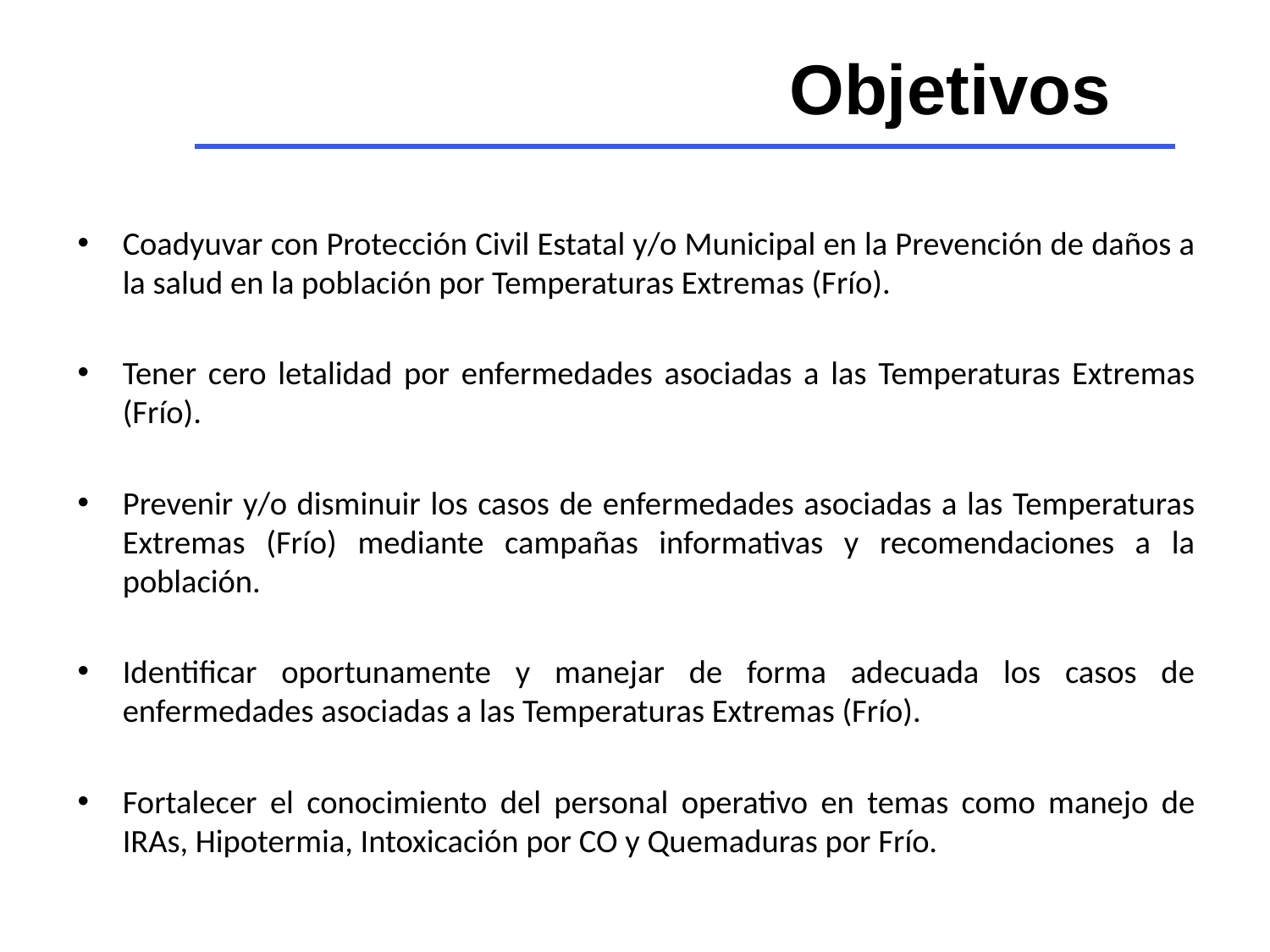

# Objetivos
Coadyuvar con Protección Civil Estatal y/o Municipal en la Prevención de daños a la salud en la población por Temperaturas Extremas (Frío).

Tener cero letalidad por enfermedades asociadas a las Temperaturas Extremas (Frío).

Prevenir y/o disminuir los casos de enfermedades asociadas a las Temperaturas Extremas (Frío) mediante campañas informativas y recomendaciones a la población.

Identificar oportunamente y manejar de forma adecuada los casos de enfermedades asociadas a las Temperaturas Extremas (Frío).

Fortalecer el conocimiento del personal operativo en temas como manejo de IRAs, Hipotermia, Intoxicación por CO y Quemaduras por Frío.